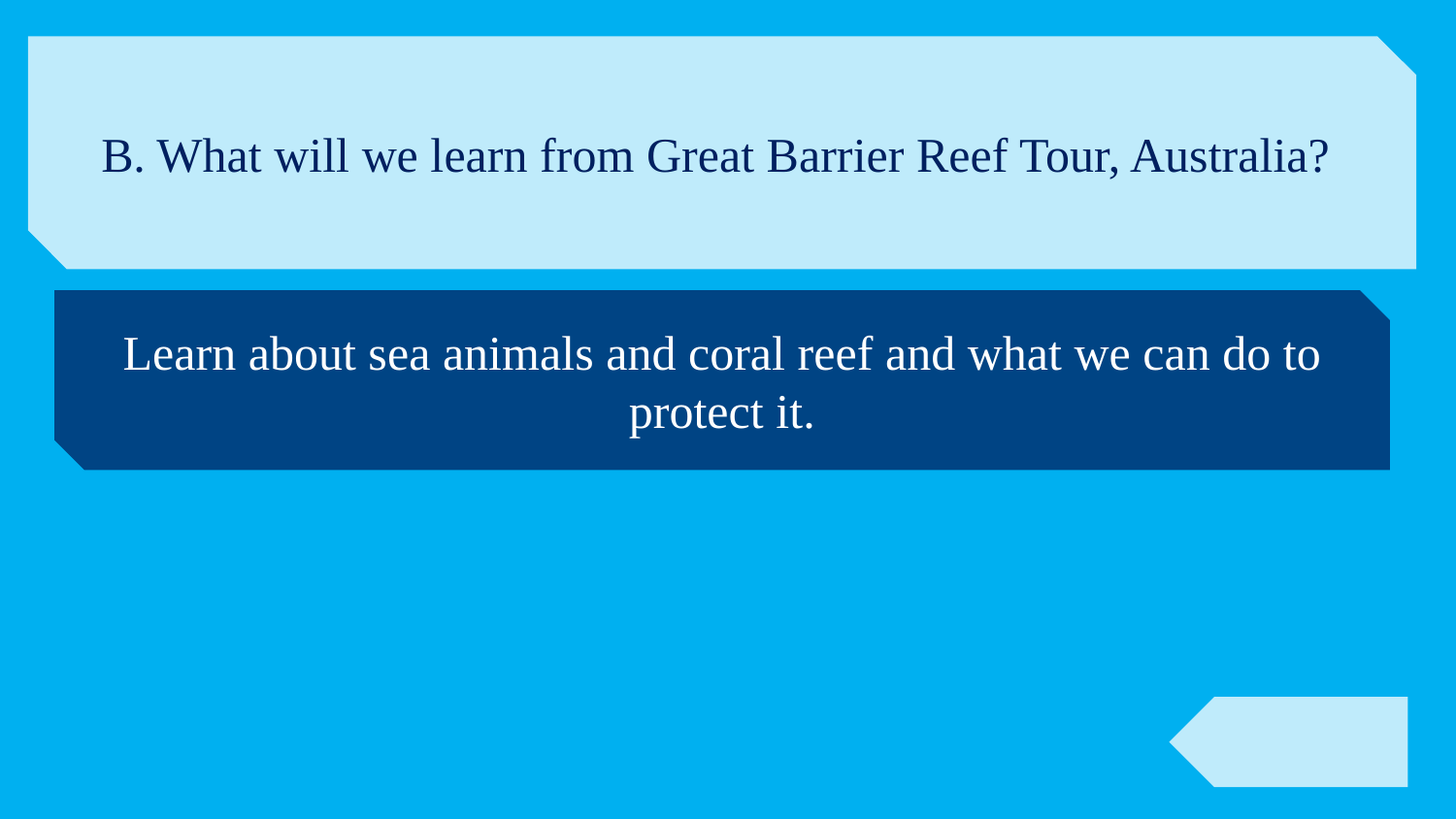

B. What will we learn from Great Barrier Reef Tour, Australia?
Learn about sea animals and coral reef and what we can do to protect it.